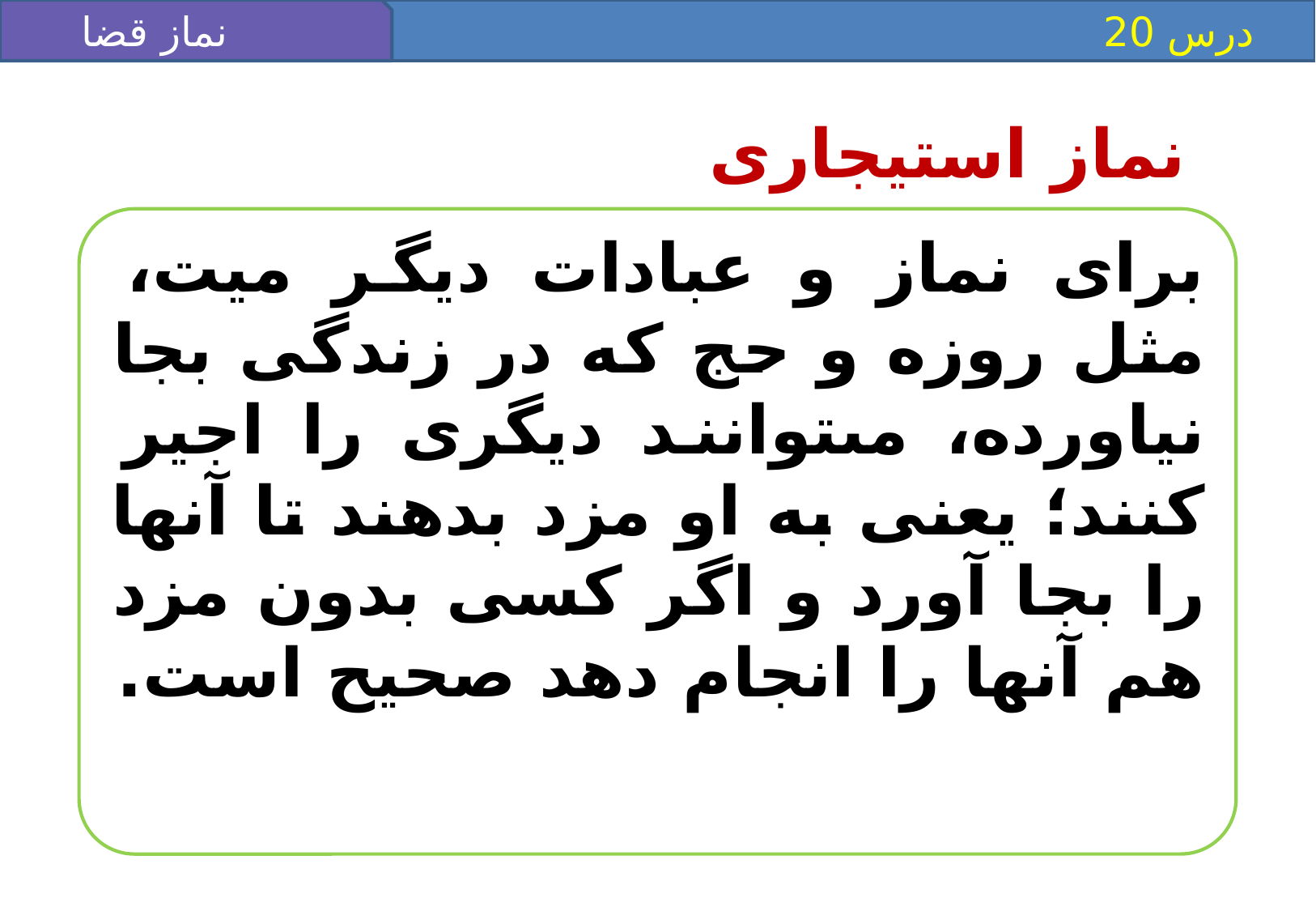

نماز قضا
 درس 20
نماز استيجارى

براى نماز و عبادات ديگر ميت، مثل روزه و حج كه در زندگى بجا نياورده، مى‏توانند ديگرى را اجير كنند؛ يعنى به او مزد بدهند تا آنها را بجا آورد و اگر كسى بدون مزد هم آنها را انجام دهد صحيح است.